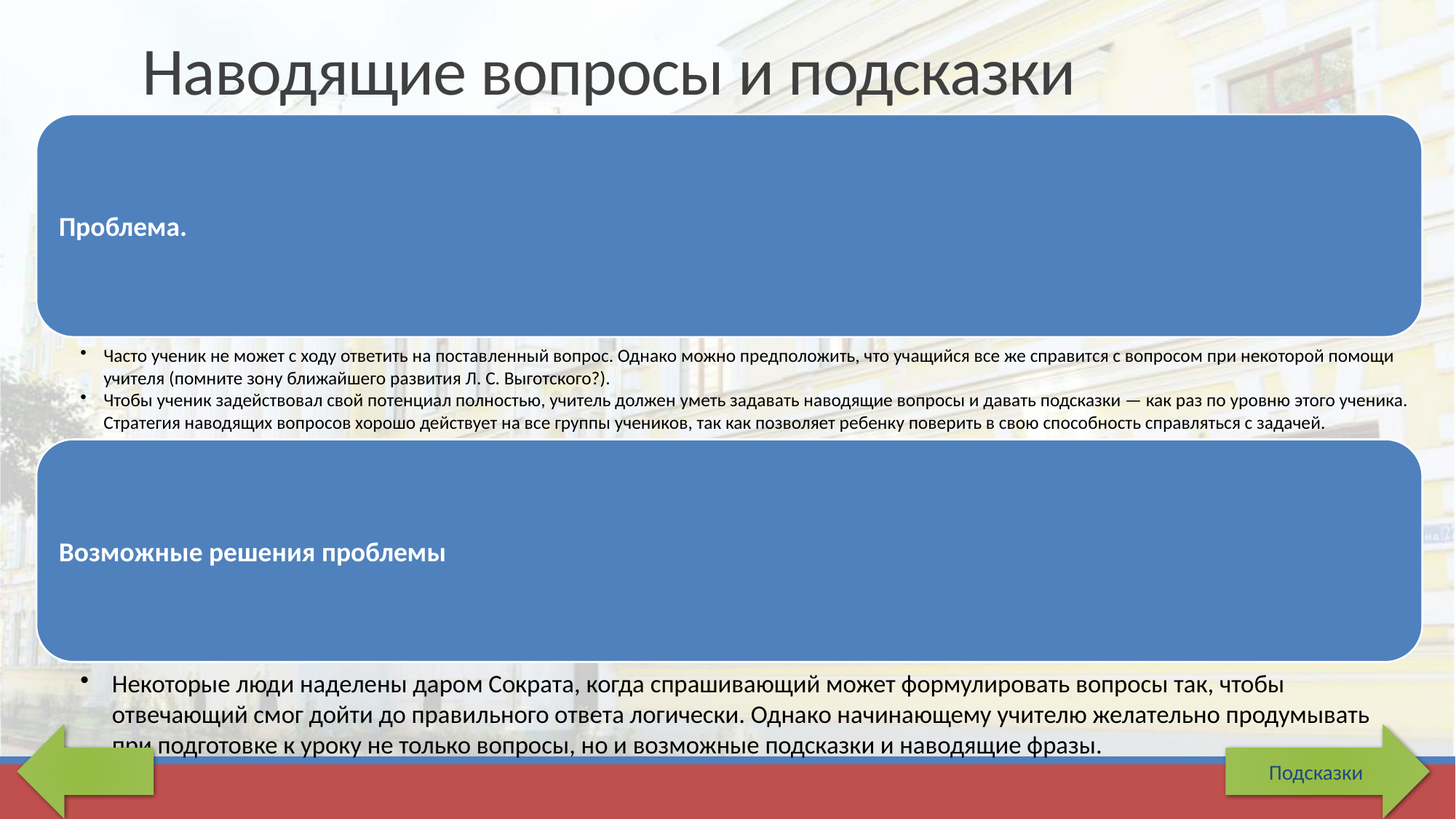

# Наводящие вопросы и подсказки
Проблема.
Чтобы ученик задействовал свой потенциал полностью, учитель должен уметь задавать наводящие вопросы и давать подсказки — как раз по уровню этого ученика. Стратегия наводящих вопросов хорошо действует на все группы учеников, так как позволяет ребенку поверить в свою способность справляться с задачей.
Возможные решения проблемы
Некоторые люди наделены даром Сократа, когда спрашивающий может формулировать вопросы так, чтобы отвечающий смог дойти до правильного ответа логически. Однако начинающему учителю желательно продумывать при подготовке к уроку не только вопросы, но и возможные подсказки и наводящие фразы.
Часто ученик не может с ходу ответить на постав­ленный вопрос. Однако можно предположить, что учащийся все же справится с вопросом при некоторой помощи учителя (помните зону ближайшего развития Л. С. Выготского?).

Подсказки